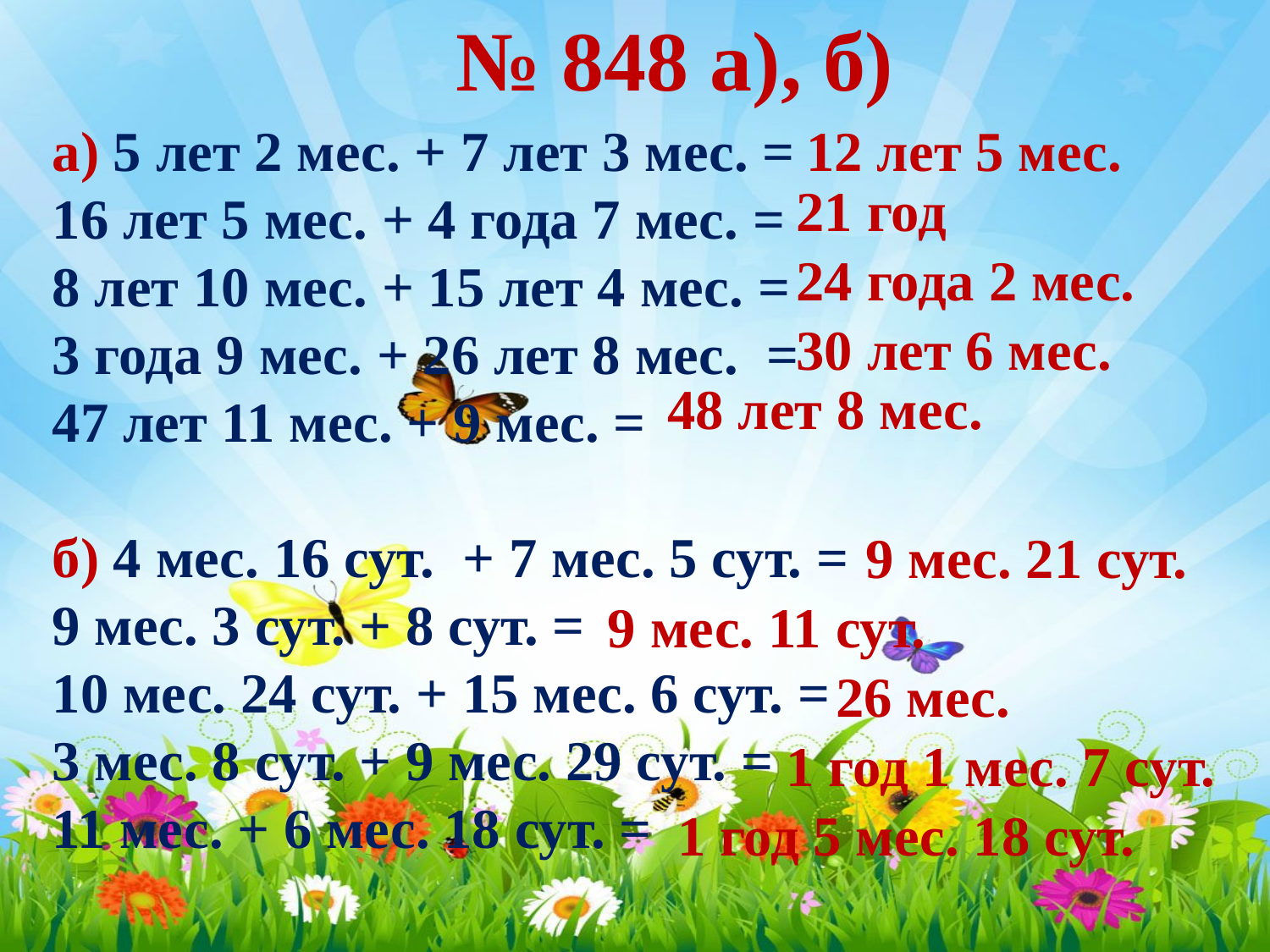

№ 848 а), б)
а) 5 лет 2 мес. + 7 лет 3 мес. =
16 лет 5 мес. + 4 года 7 мес. =
8 лет 10 мес. + 15 лет 4 мес. =
3 года 9 мес. + 26 лет 8 мес.  =
47 лет 11 мес. + 9 мес. =

б) 4 мес. 16 сут.  + 7 мес. 5 сут. =
9 мес. 3 сут. + 8 сут. =
10 мес. 24 сут. + 15 мес. 6 сут. =
3 мес. 8 сут. + 9 мес. 29 сут. =
11 мес. + 6 мес. 18 сут. =
12 лет 5 мес.
21 год
24 года 2 мес.
30 лет 6 мес.
48 лет 8 мес.
9 мес. 21 сут.
9 мес. 11 сут.
26 мес.
1 год 1 мес. 7 сут.
1 год 5 мес. 18 сут.